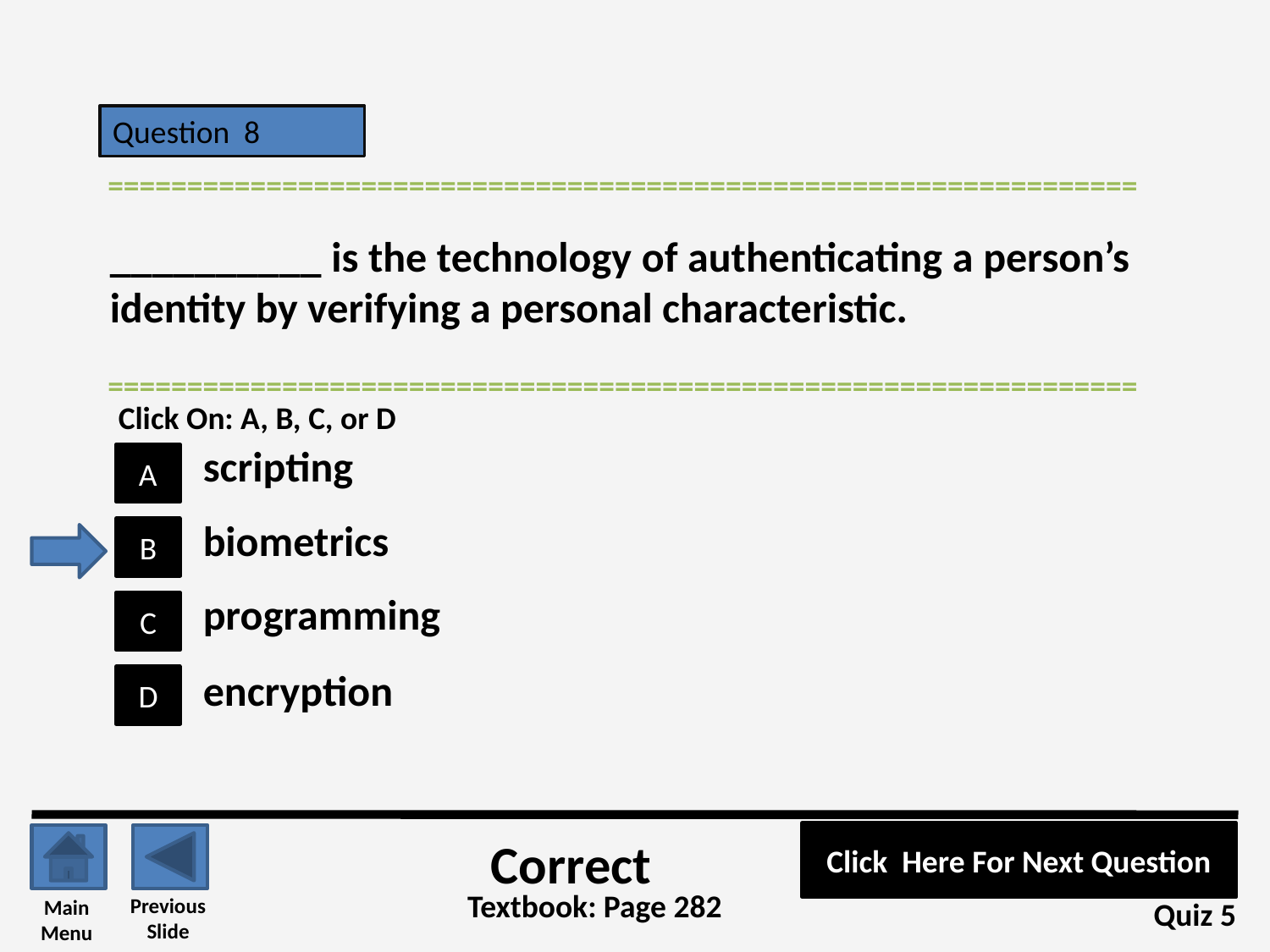

Question  8
=================================================================
__________ is the technology of authenticating a person’s identity by verifying a personal characteristic.
=================================================================
Click On: A, B, C, or D
scripting
A
biometrics
B

programming
C
encryption
D
Click  Here For Next Question

Correct
Textbook: Page 282
Previous
Slide
Main
Menu
Quiz 5